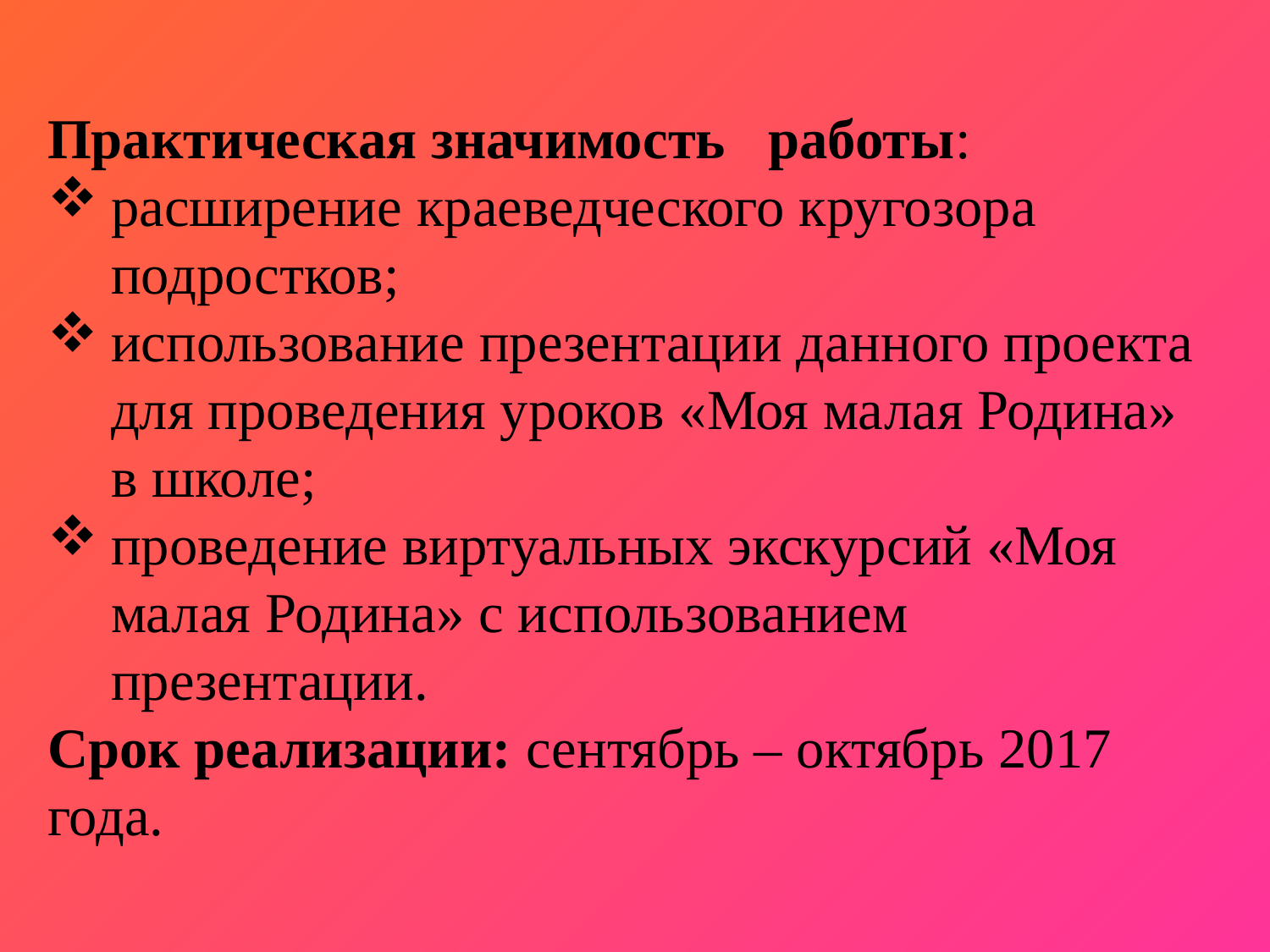

#
Практическая значимость   работы:
расширение краеведческого кругозора подростков;
использование презентации данного проекта для проведения уроков «Моя малая Родина»  в школе;
проведение виртуальных экскурсий «Моя малая Родина» с использованием презентации.
Срок реализации: сентябрь – октябрь 2017 года.